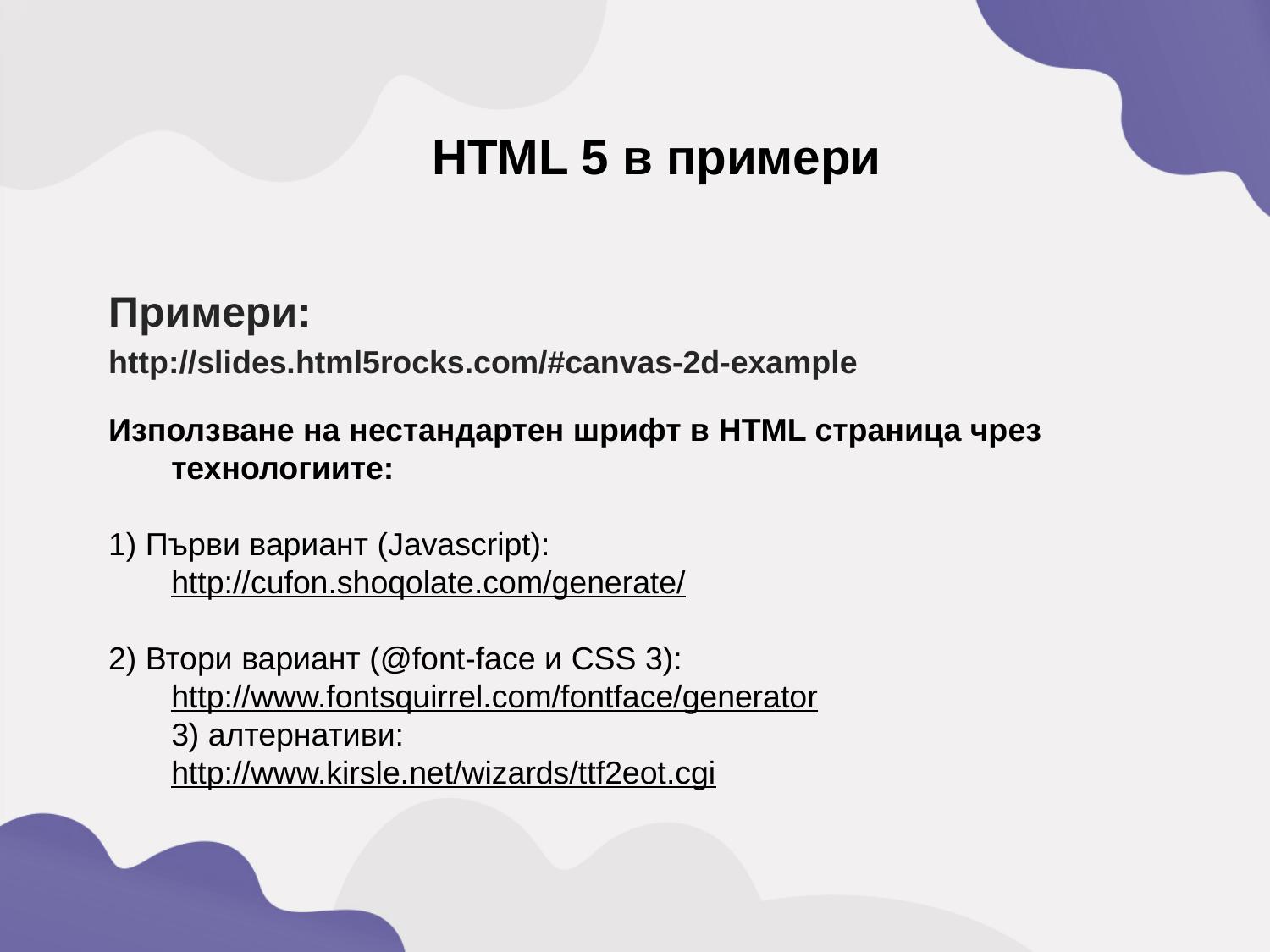

HTML 5 в примери
Примери:
http://slides.html5rocks.com/#canvas-2d-example
Използване на нестандартен шрифт в HTML страница чрез технологиите:

1) Първи вариант (Javascript):
http://cufon.shoqolate.com/generate/
2) Втори вариант (@font-face и CSS 3):
http://www.fontsquirrel.com/fontface/generator
3) алтернативи:
http://www.kirsle.net/wizards/ttf2eot.cgi